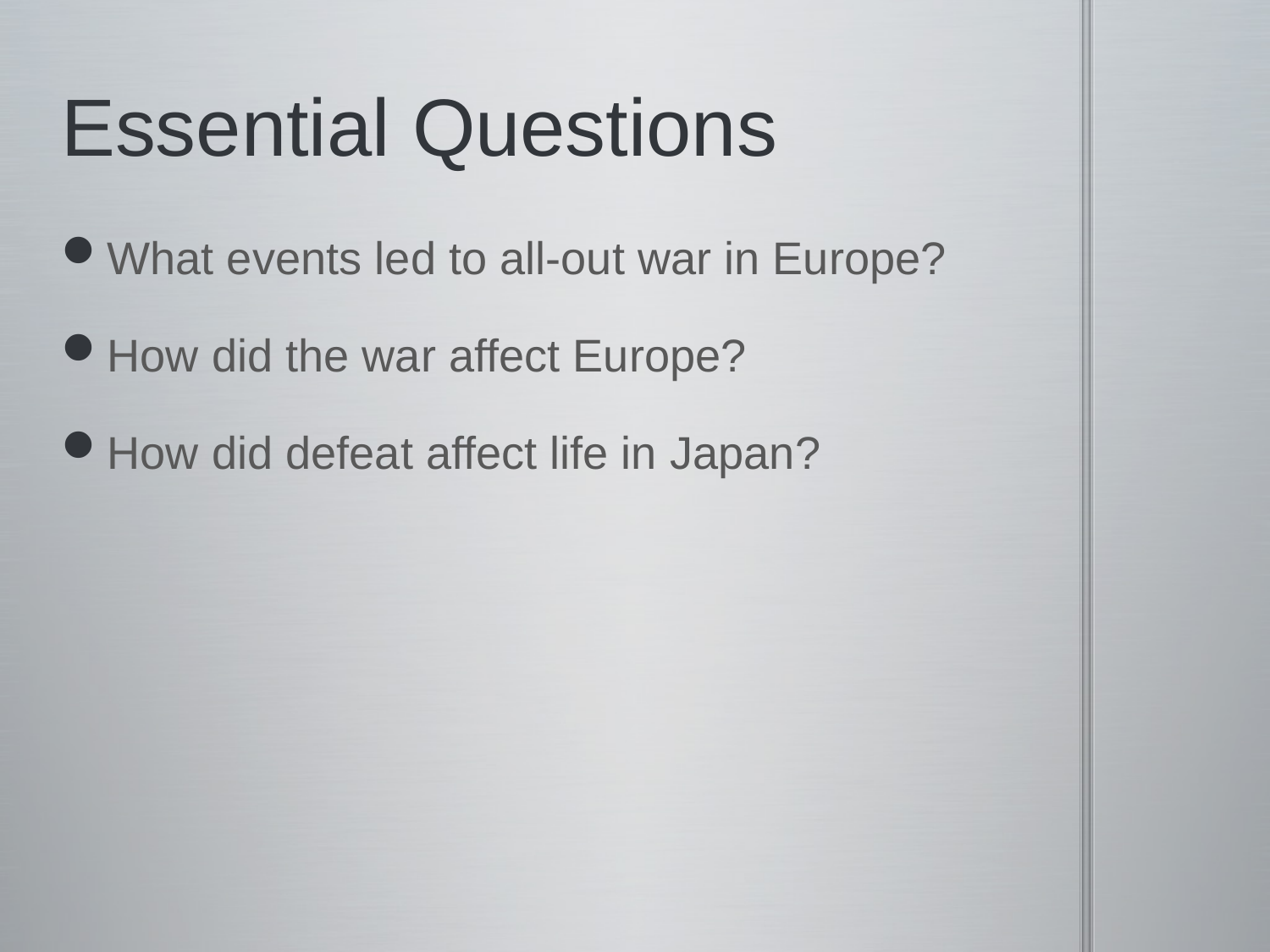

# Essential Questions
What events led to all-out war in Europe?
How did the war affect Europe?
How did defeat affect life in Japan?